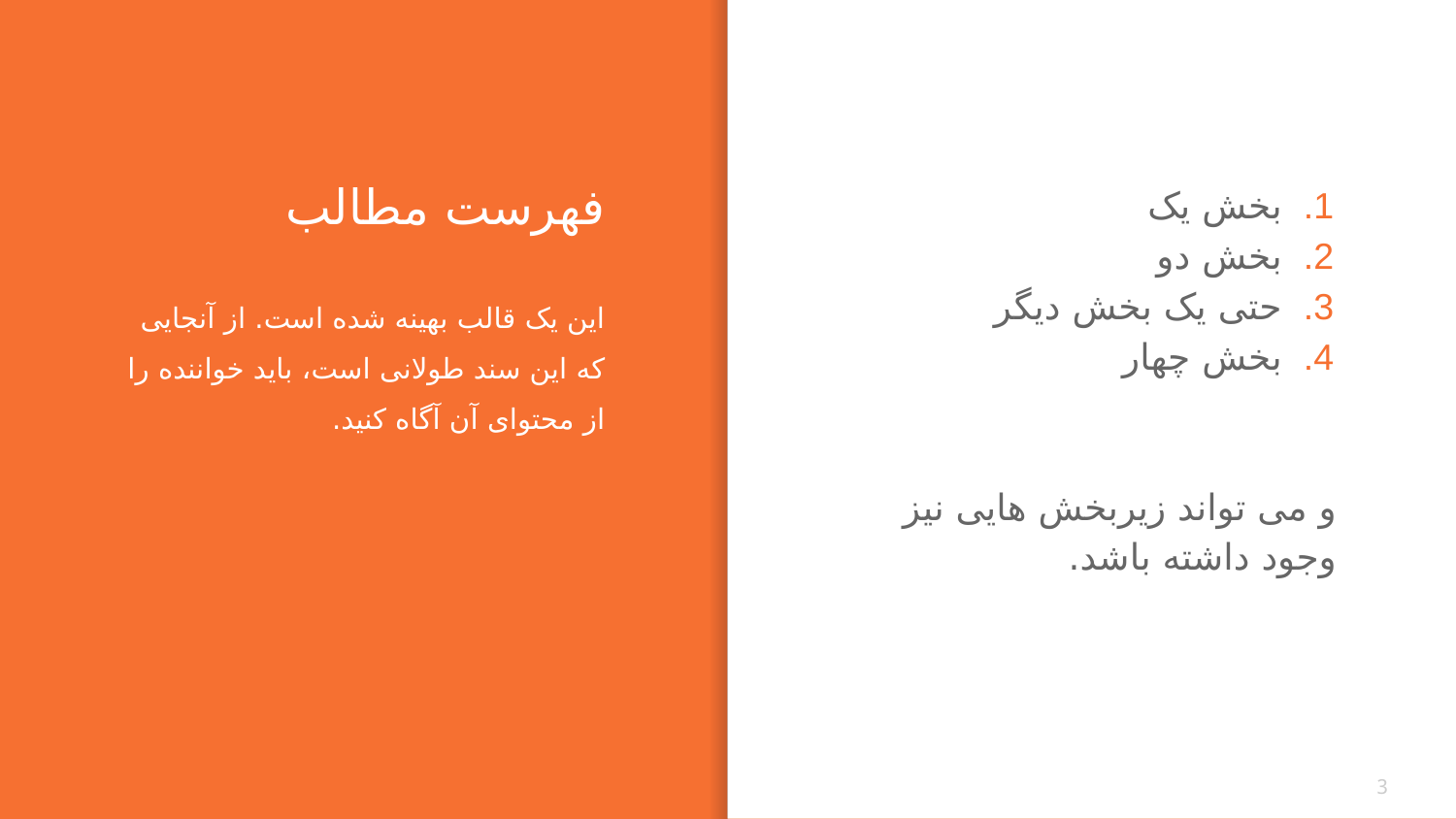

# فهرست مطالب
بخش یک
بخش دو
حتی یک بخش دیگر
بخش چهار

و می تواند زیربخش هایی نیز وجود داشته باشد.
این یک قالب بهینه شده است. از آنجایی که این سند طولانی است، باید خواننده را از محتوای آن آگاه کنید.
3